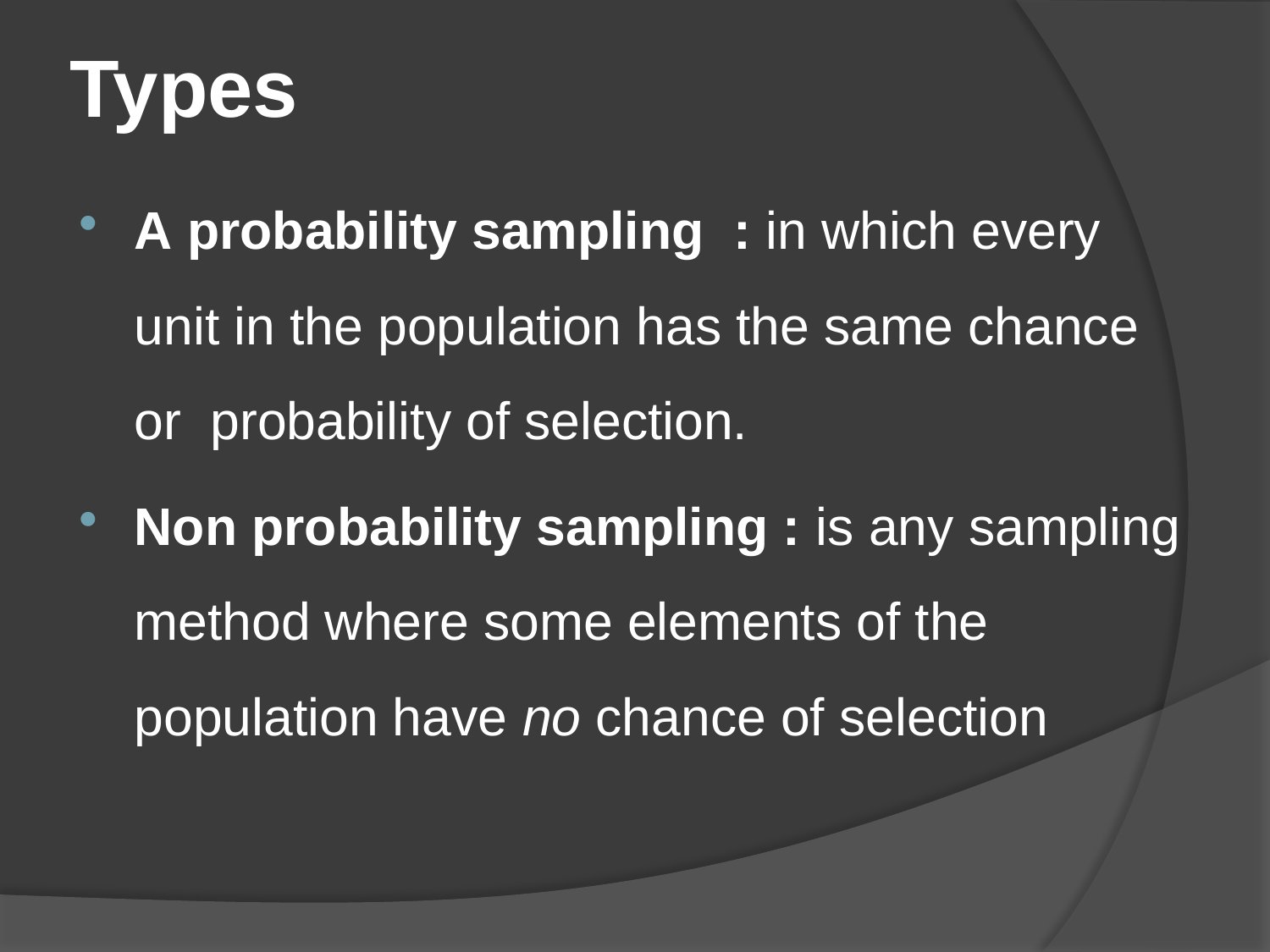

# Types
A probability sampling  : in which every unit in the population has the same chance or  probability of selection.
Non probability sampling : is any sampling method where some elements of the population have no chance of selection